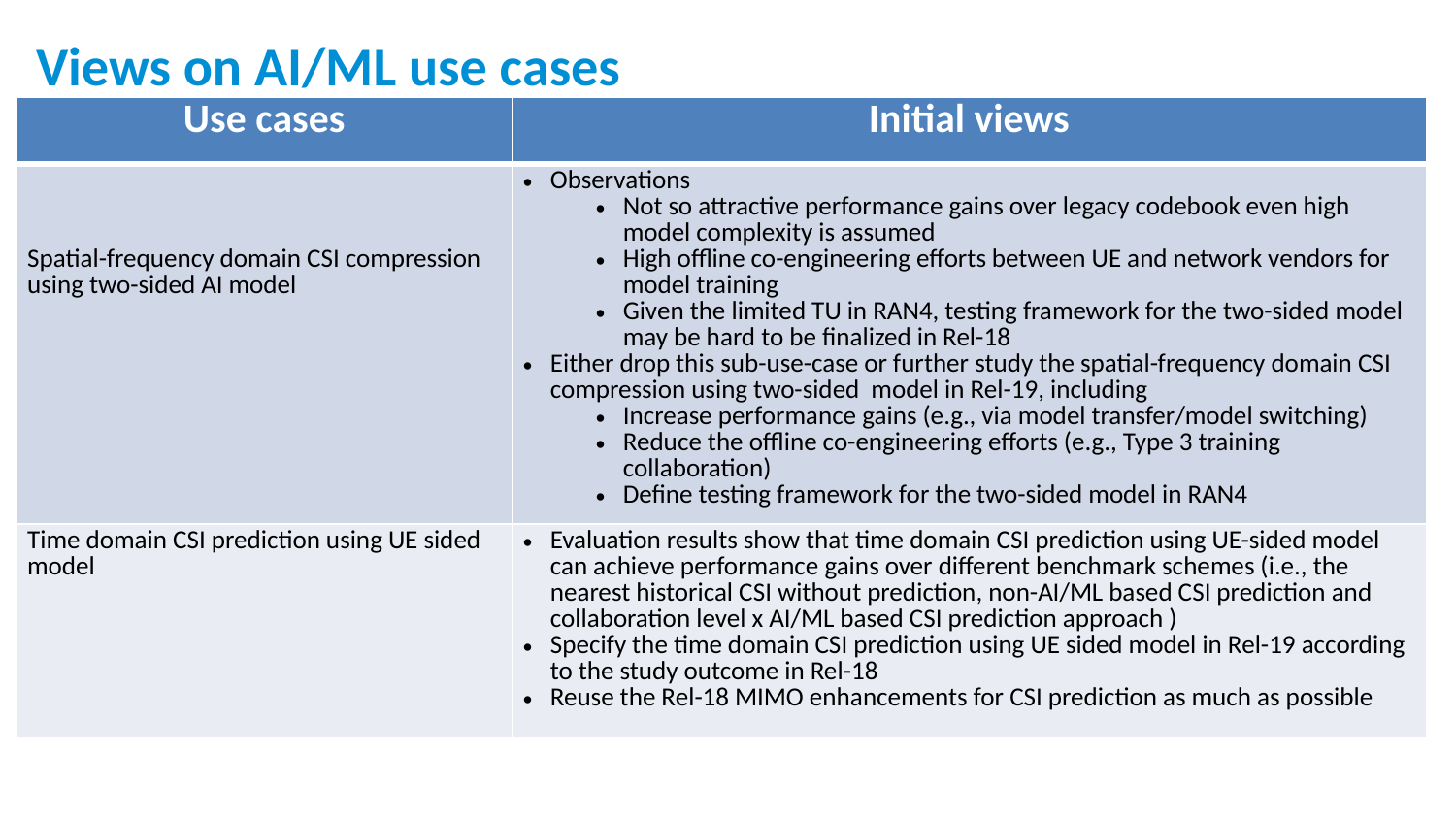

# Views on AI/ML use cases
| Use cases | Initial views |
| --- | --- |
| Spatial-frequency domain CSI compression using two-sided AI model | Observations Not so attractive performance gains over legacy codebook even high model complexity is assumed High offline co-engineering efforts between UE and network vendors for model training Given the limited TU in RAN4, testing framework for the two-sided model may be hard to be finalized in Rel-18 Either drop this sub-use-case or further study the spatial-frequency domain CSI compression using two-sided model in Rel-19, including Increase performance gains (e.g., via model transfer/model switching) Reduce the offline co-engineering efforts (e.g., Type 3 training collaboration) Define testing framework for the two-sided model in RAN4 |
| Time domain CSI prediction using UE sided model | Evaluation results show that time domain CSI prediction using UE-sided model can achieve performance gains over different benchmark schemes (i.e., the nearest historical CSI without prediction, non-AI/ML based CSI prediction and collaboration level x AI/ML based CSI prediction approach ) Specify the time domain CSI prediction using UE sided model in Rel-19 according to the study outcome in Rel-18 Reuse the Rel-18 MIMO enhancements for CSI prediction as much as possible |